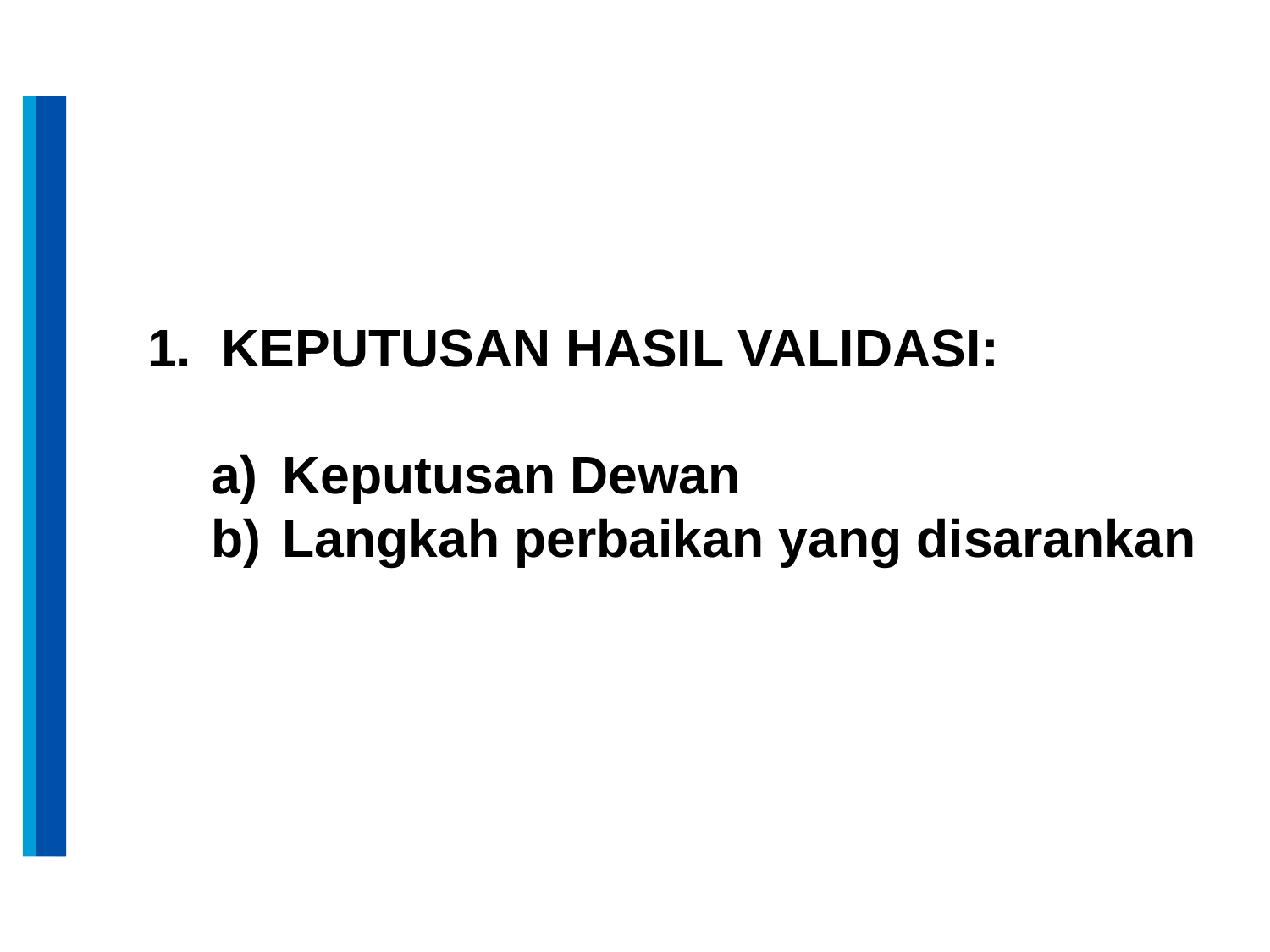

KEPUTUSAN HASIL VALIDASI:

Keputusan Dewan
Langkah perbaikan yang disarankan